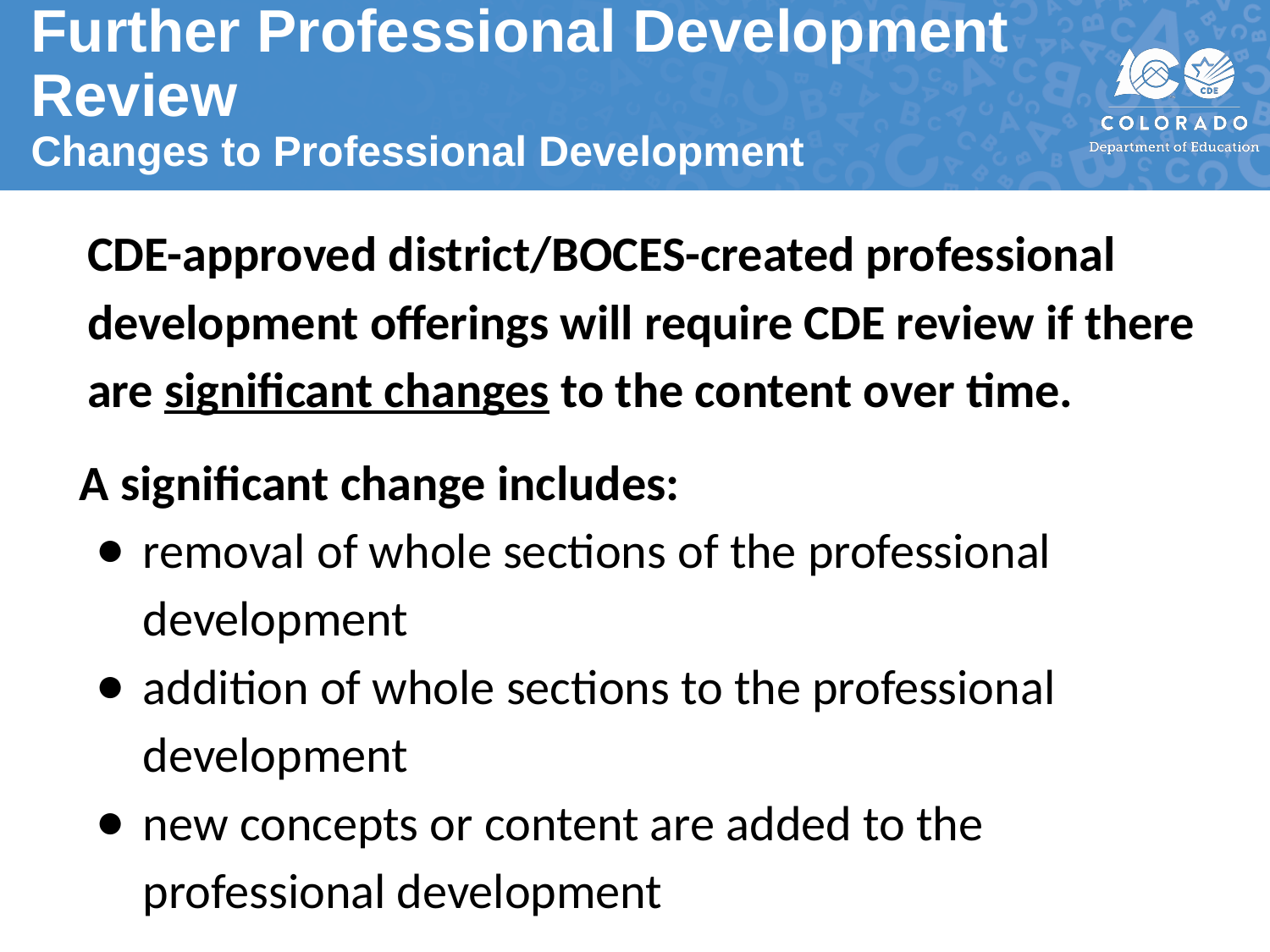

# Further Professional Development Review
Changes to Professional Development

CDE-approved district/BOCES-created professional development offerings will require CDE review if there are significant changes to the content over time.

A significant change includes:
removal of whole sections of the professional development
addition of whole sections to the professional development
new concepts or content are added to the professional development